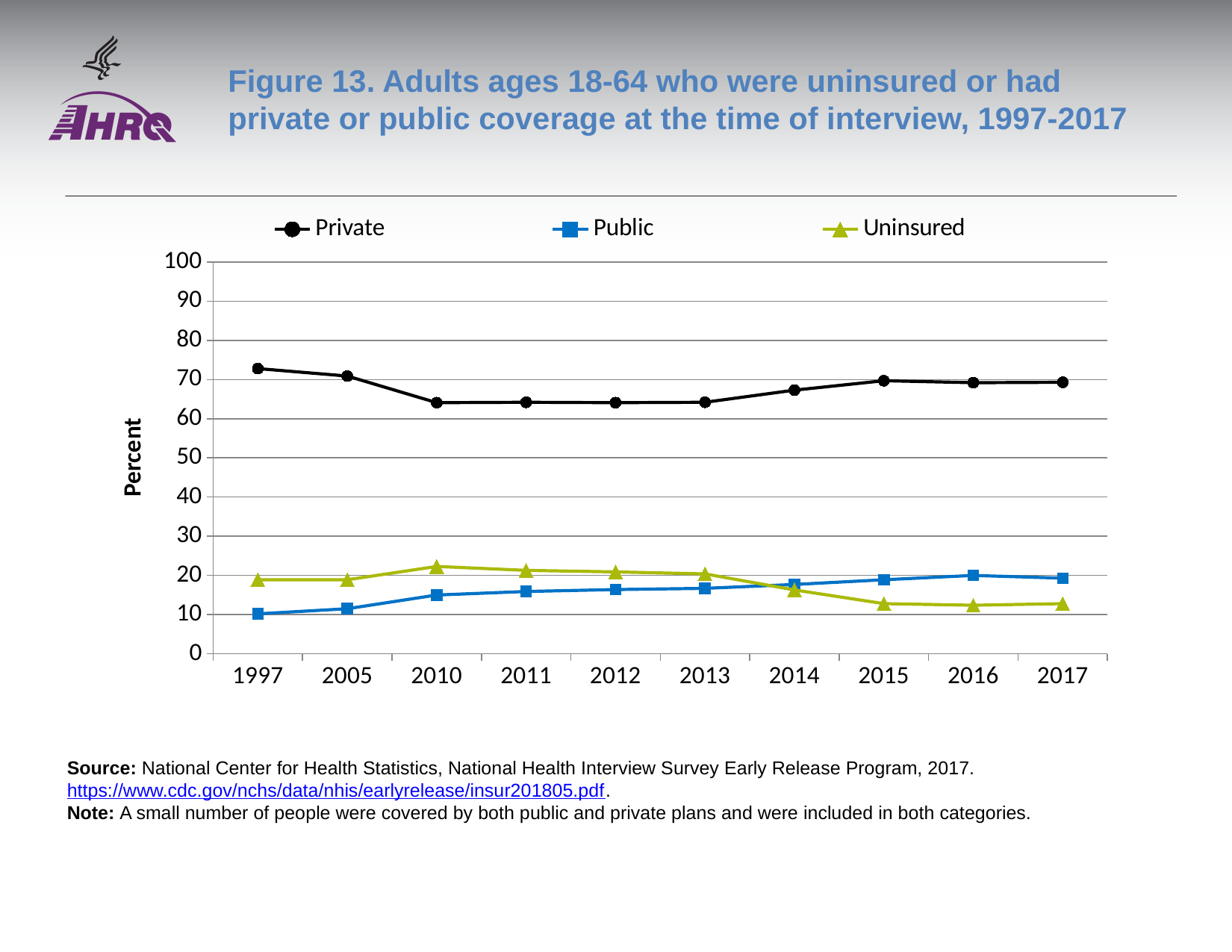

# Figure 13. Adults ages 18-64 who were uninsured or had private or public coverage at the time of interview, 1997-2017

### Chart

| Category | Private  | Public  | Uninsured |
|---|---|---|---|
| 1997 | 72.8 | 10.2 | 18.9 |
| 2005 | 70.9 | 11.5 | 18.9 |
| 2010 | 64.1 | 15.0 | 22.3 |
| 2011 | 64.2 | 15.9 | 21.3 |
| 2012 | 64.1 | 16.4 | 20.9 |
| 2013 | 64.2 | 16.7 | 20.4 |
| 2014 | 67.3 | 17.7 | 16.3 |
| 2015 | 69.7 | 18.9 | 12.8 |
| 2016 | 69.2 | 20.0 | 12.4 |
| 2017 | 69.3 | 19.3 | 12.8 |
Source: National Center for Health Statistics, National Health Interview Survey Early Release Program, 2017. https://www.cdc.gov/nchs/data/nhis/earlyrelease/insur201805.pdf.
Note: A small number of people were covered by both public and private plans and were included in both categories.